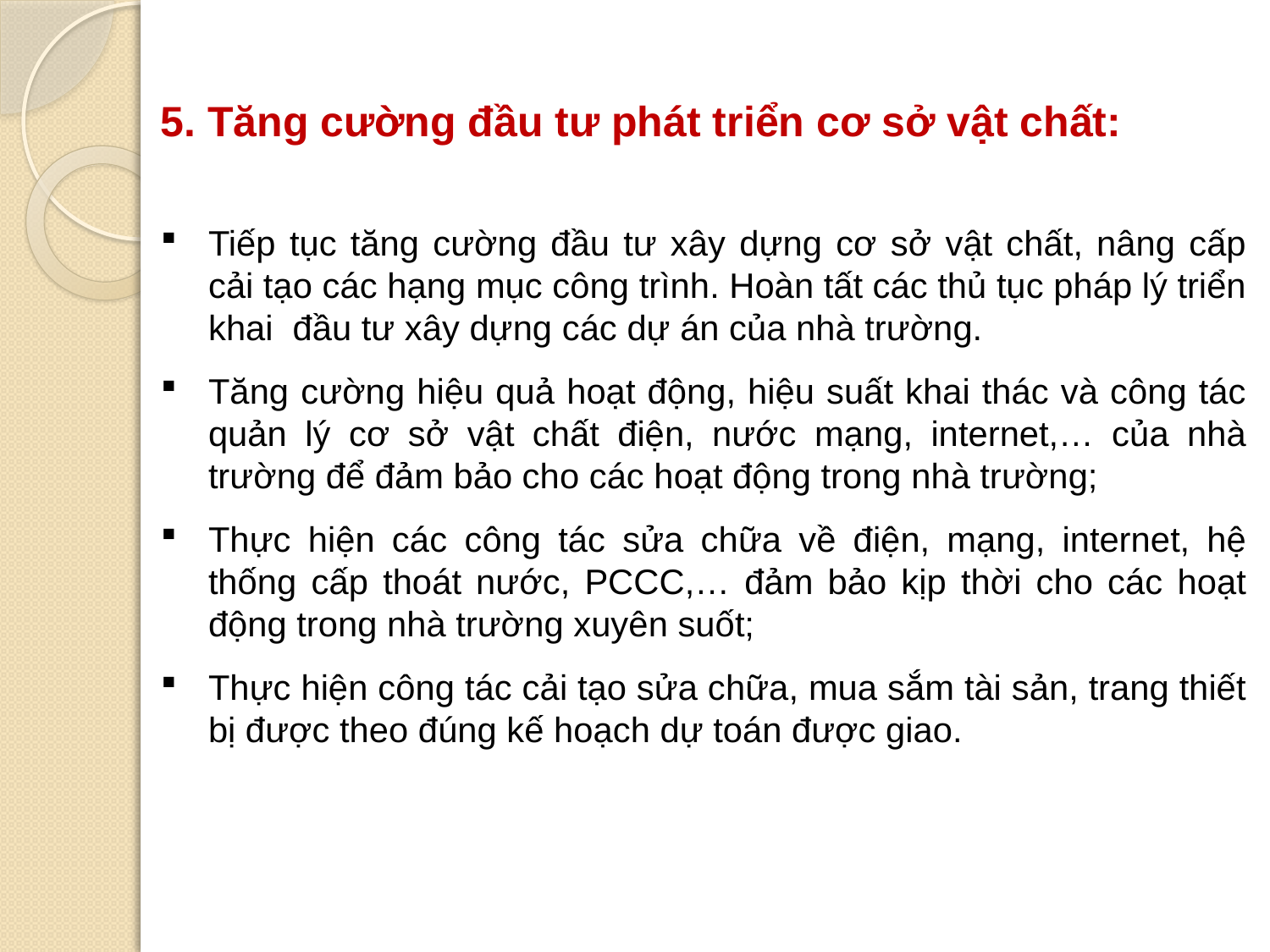

5. Tăng cường đầu tư phát triển cơ sở vật chất:
Tiếp tục tăng cường đầu tư xây dựng cơ sở vật chất, nâng cấp cải tạo các hạng mục công trình. Hoàn tất các thủ tục pháp lý triển khai  đầu tư xây dựng các dự án của nhà trường.
Tăng cường hiệu quả hoạt động, hiệu suất khai thác và công tác quản lý cơ sở vật chất điện, nước mạng, internet,… của nhà trường để đảm bảo cho các hoạt động trong nhà trường;
Thực hiện các công tác sửa chữa về điện, mạng, internet, hệ thống cấp thoát nước, PCCC,… đảm bảo kịp thời cho các hoạt động trong nhà trường xuyên suốt;
Thực hiện công tác cải tạo sửa chữa, mua sắm tài sản, trang thiết bị được theo đúng kế hoạch dự toán được giao.